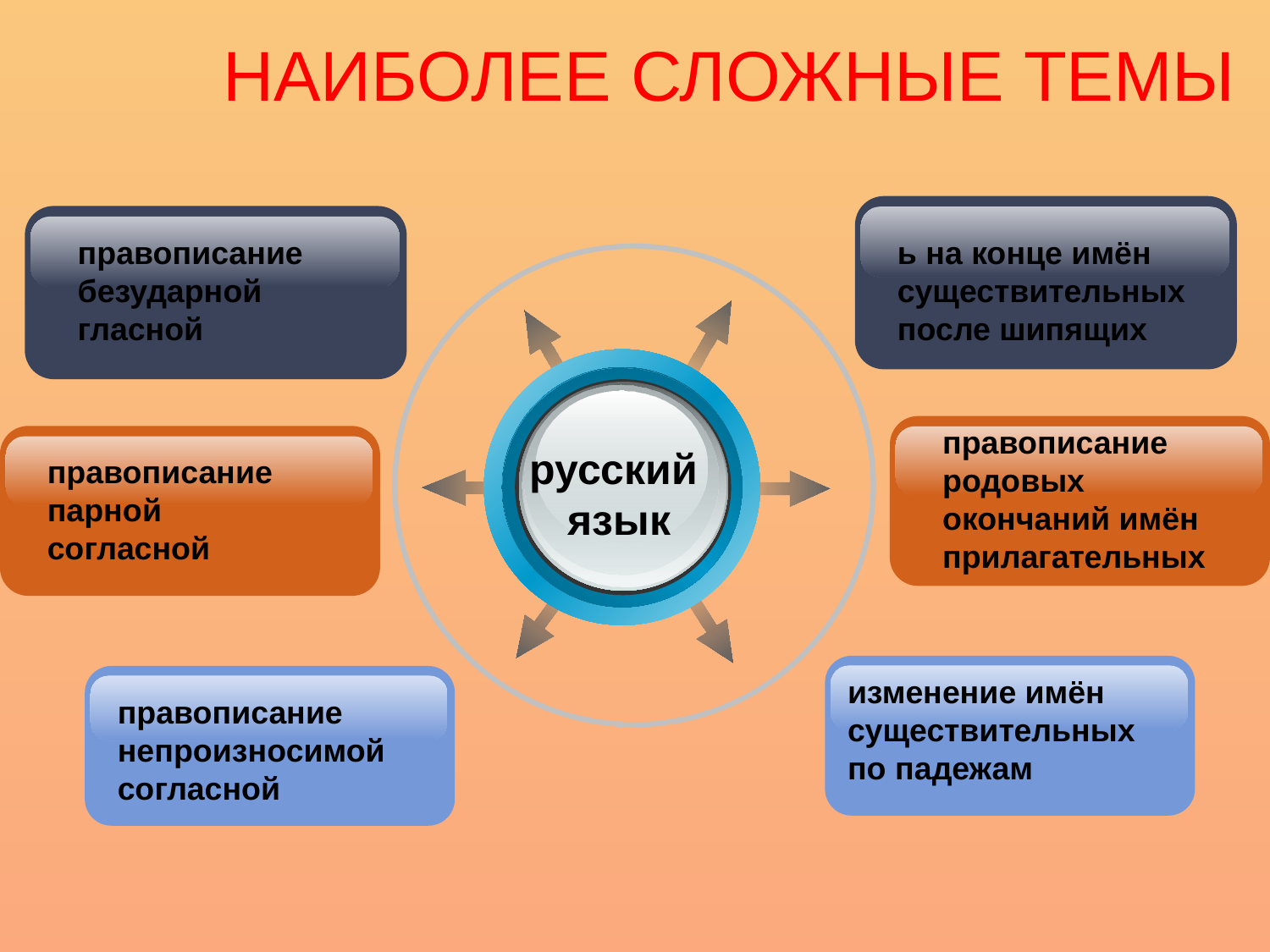

# Наиболее сложные темы

правописание безударной гласной
ь на конце имён существительных после шипящих

правописание родовых окончаний имён прилагательных

русский
язык
правописание парной согласной

изменение имён существительных по падежам
правописание непроизносимой согласной